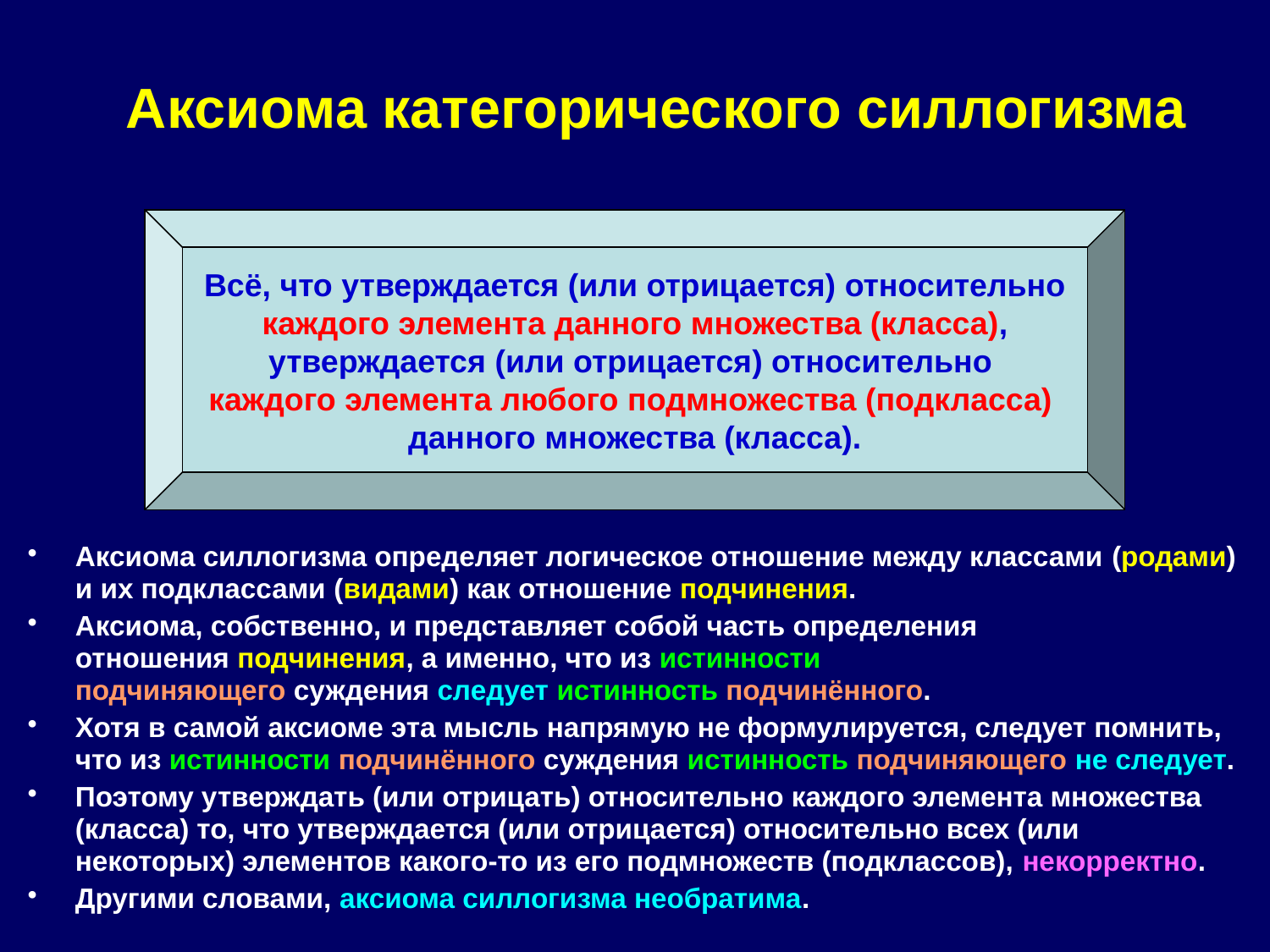

Аксиома категорического силлогизма
Всё, что утверждается (или отрицается) относительно каждого элемента данного множества (класса), утверждается (или отрицается) относительно
каждого элемента любого подмножества (подкласса)
данного множества (класса).
Аксиома силлогизма определяет логическое отношение между классами (родами) и их подклассами (видами) как отношение подчинения.
Аксиома, собственно, и представляет собой часть определения
отношения подчинения, а именно, что из истинности
подчиняющего суждения следует истинность подчинённого.
Хотя в самой аксиоме эта мысль напрямую не формулируется, следует помнить, что из истинности подчинённого суждения истинность подчиняющего не следует.
Поэтому утверждать (или отрицать) относительно каждого элемента множества (класса) то, что утверждается (или отрицается) относительно всех (или некоторых) элементов какого-то из его подмножеств (подклассов), некорректно.
Другими словами, аксиома силлогизма необратима.